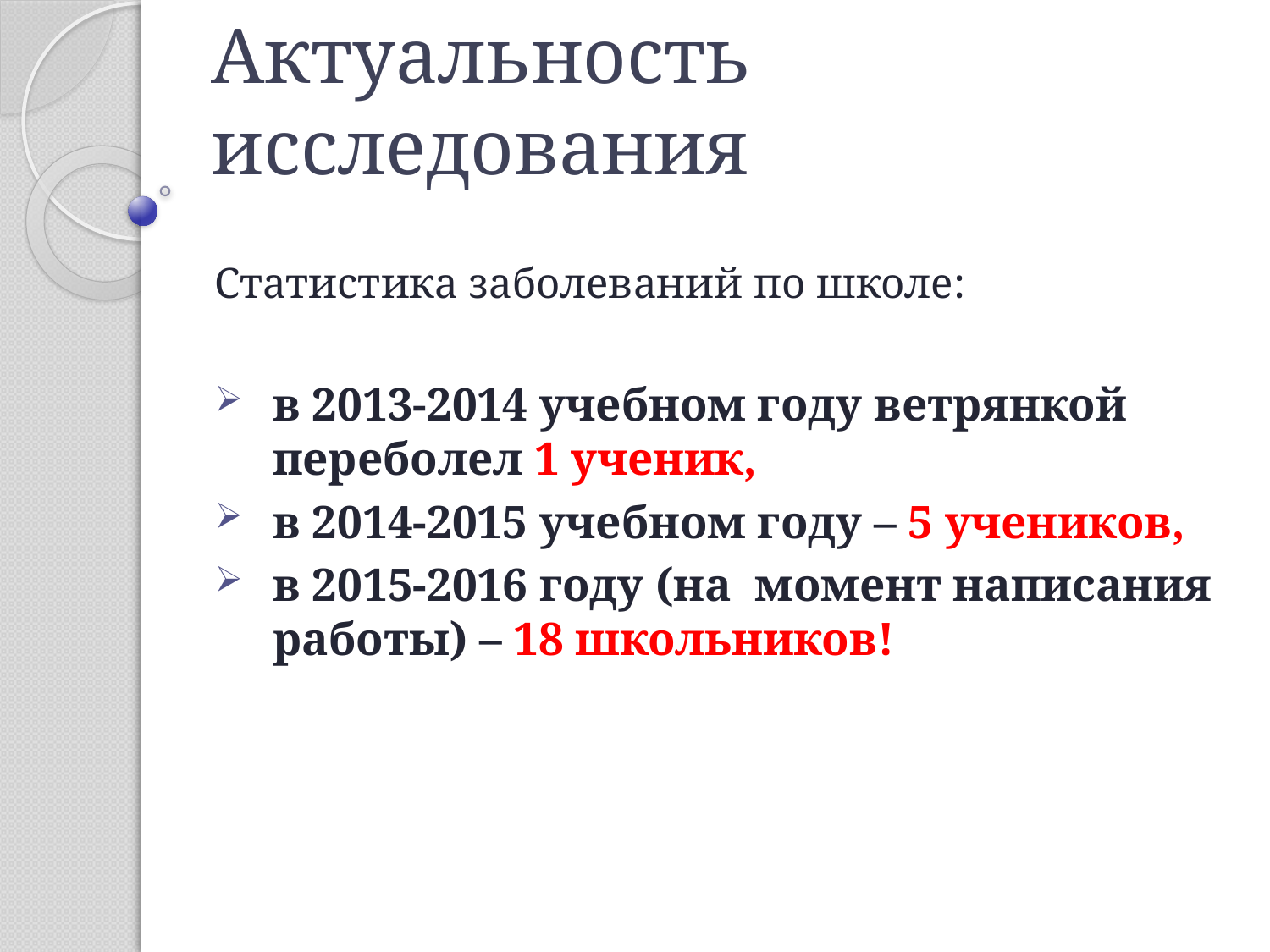

# Актуальность исследования
Статистика заболеваний по школе:

в 2013-2014 учебном году ветрянкой  переболел 1 ученик,
в 2014-2015 учебном году – 5 учеников,
в 2015-2016 году (на  момент написания работы) – 18 школьников!